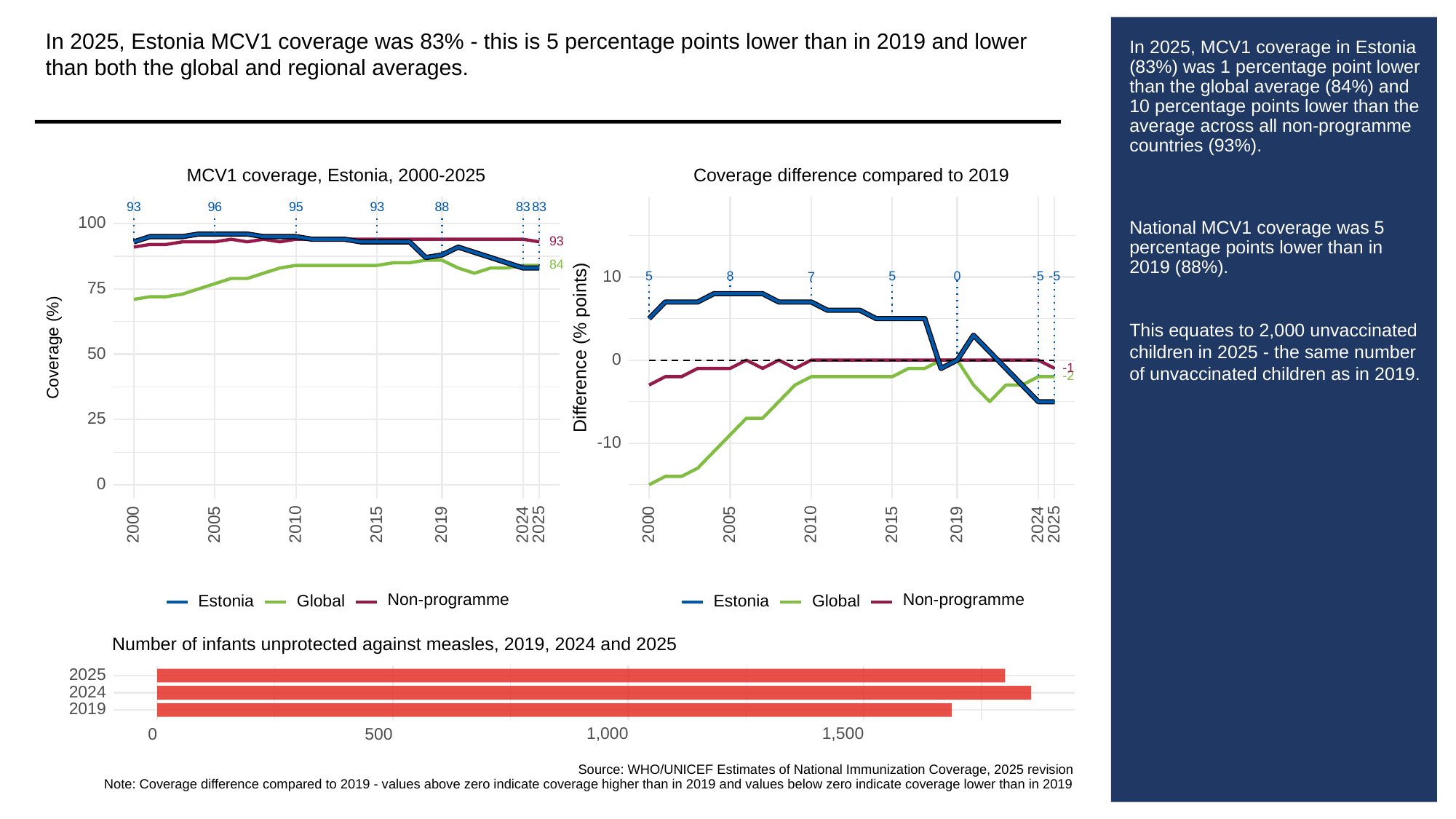

In 2025, Estonia MCV1 coverage was 83% - this is 5 percentage points lower than in 2019 and lower than both the global and regional averages.
# In 2025, MCV1 coverage in Estonia (83%) was 1 percentage point lower than the global average (84%) and 10 percentage points lower than the average across all non-programme countries (93%).

National MCV1 coverage was 5 percentage points lower than in 2019 (88%).

This equates to 2,000 unvaccinated children in 2025 - the same number of unvaccinated children as in 2019.

MCV1 coverage, Estonia, 2000-2025
Coverage difference compared to 2019

93
93
83
83
96
95
88
100

93

84
10
8
0
5
5
-5
-5
7

75

Difference (% points)
Coverage (%)
50
0

-1
-2

25

-10

0

2000
2005
2010
2015
2019
2024
2025
2000
2005
2010
2015
2019
2024
2025
Non-programme
Non-programme
Global
Global
Estonia
Estonia

Number of infants unprotected against measles, 2019, 2024 and 2025

2025

2024

2019

1,000
1,500
0
500
Source: WHO/UNICEF Estimates of National Immunization Coverage, 2025 revision
Note: Coverage difference compared to 2019 - values above zero indicate coverage higher than in 2019 and values below zero indicate coverage lower than in 2019